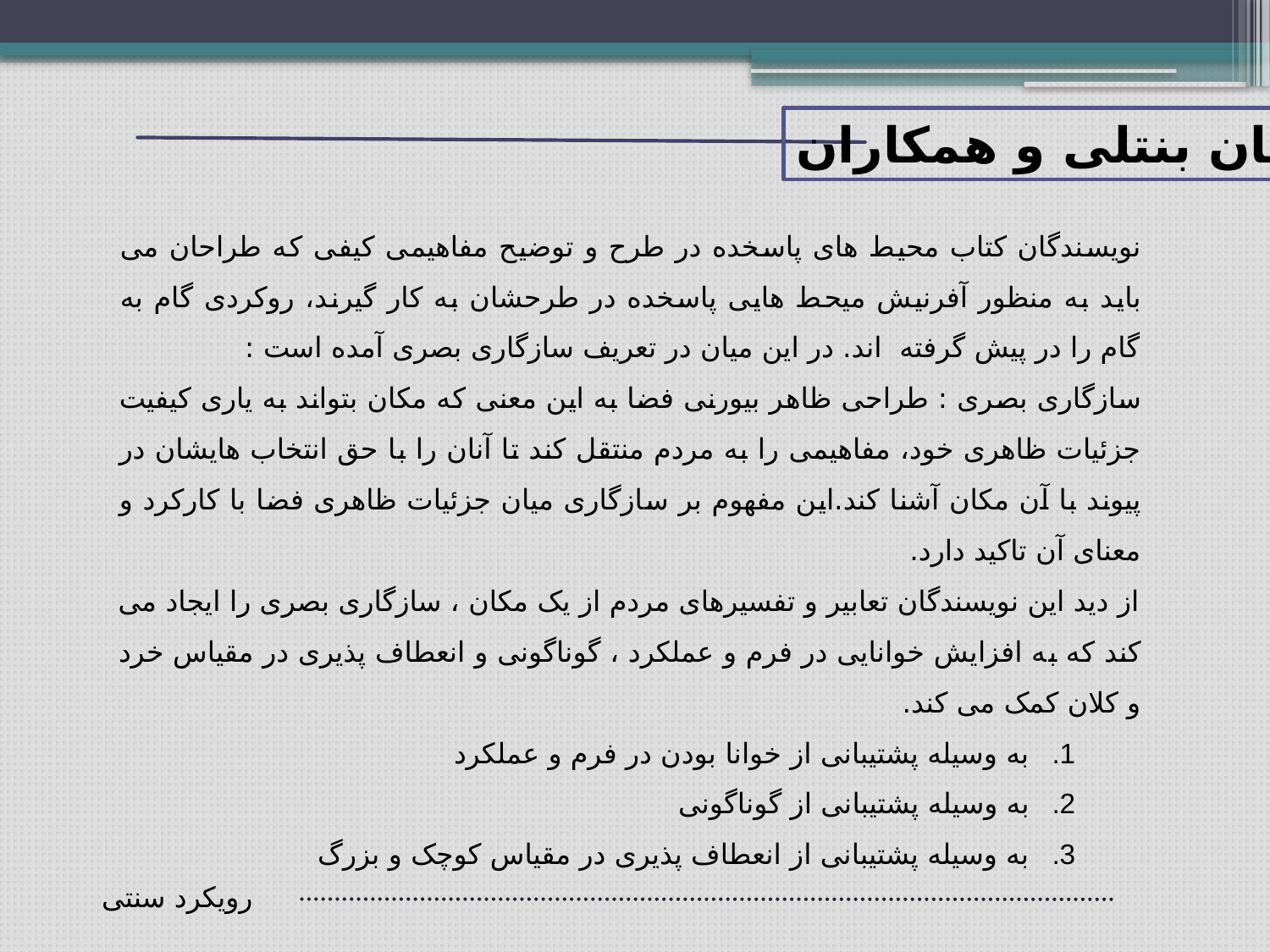

یان بنتلی و همکاران
نویسندگان کتاب محیط های پاسخده در طرح و توضیح مفاهیمی کیفی که طراحان می باید به منظور آفرنیش میحط هایی پاسخده در طرحشان به کار گیرند، روکردی گام به گام را در پیش گرفته  اند. در این میان در تعریف سازگاری بصری آمده است :
سازگاری بصری : طراحی ظاهر بیورنی فضا به این معنی که مکان بتواند به یاری کیفیت جزئیات ظاهری خود، مفاهیمی را به مردم منتقل کند تا آنان را با حق انتخاب هایشان در پیوند با آن مکان آشنا کند.این مفهوم بر سازگاری میان جزئیات ظاهری فضا با کارکرد و معنای آن تاکید دارد.
از دید این نویسندگان تعابیر و تفسیرهای مردم از یک مکان ، سازگاری بصری را ایجاد می کند که به افزایش خوانایی در فرم و عملکرد ، گوناگونی و انعطاف پذیری در مقیاس خرد و کلان کمک می کند.
به وسیله پشتیبانی از خوانا بودن در فرم و عملکرد
به وسیله پشتیبانی از گوناگونی
به وسیله پشتیبانی از انعطاف پذیری در مقیاس کوچک و بزرگ

رویکرد سنتی